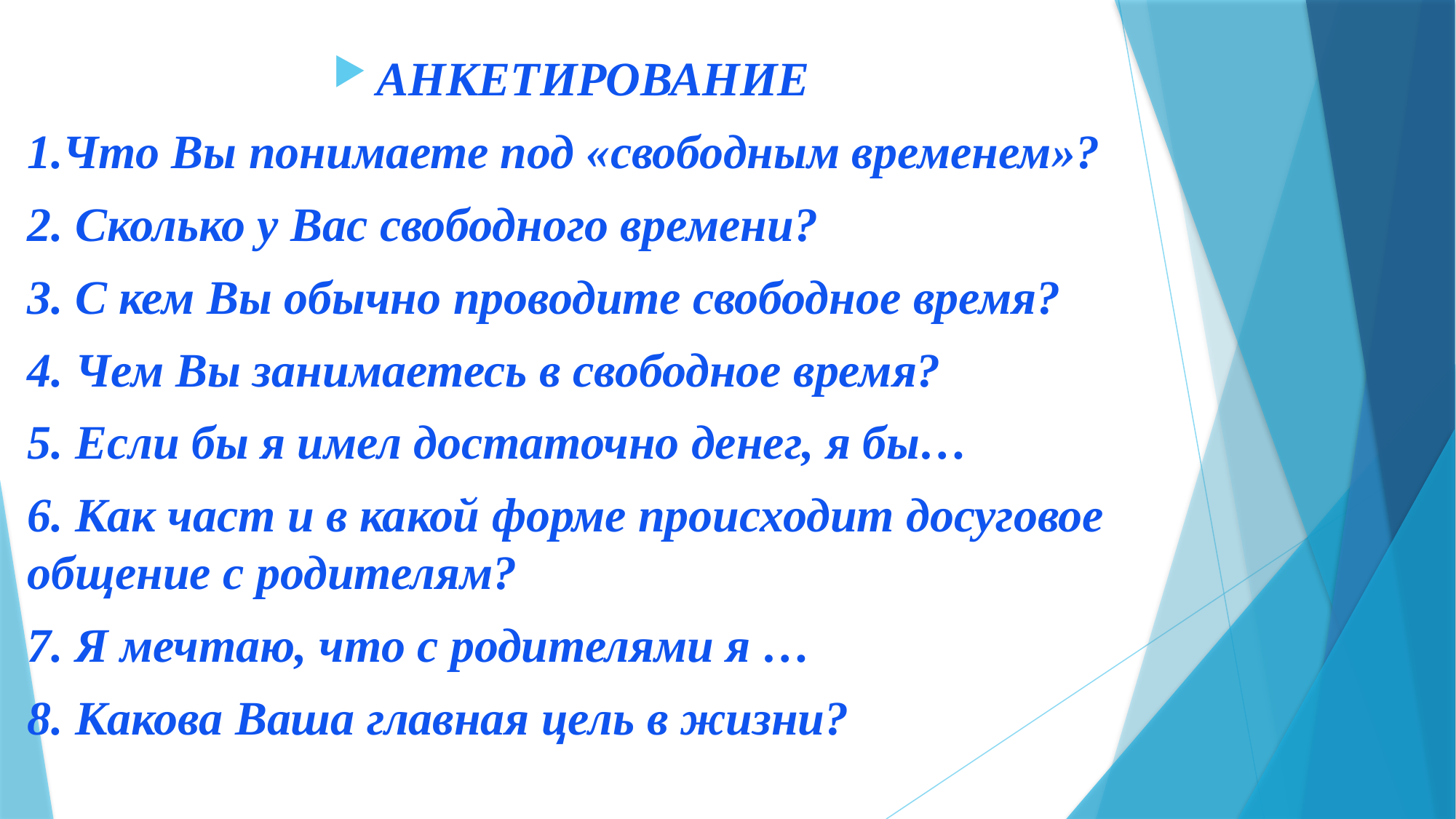

АНКЕТИРОВАНИЕ
1.Что Вы понимаете под «свободным временем»?
2. Сколько у Вас свободного времени?
3. С кем Вы обычно проводите свободное время?
4. Чем Вы занимаетесь в свободное время?
5. Если бы я имел достаточно денег, я бы…
6. Как част и в какой форме происходит досуговое общение с родителям?
7. Я мечтаю, что с родителями я …
8. Какова Ваша главная цель в жизни?